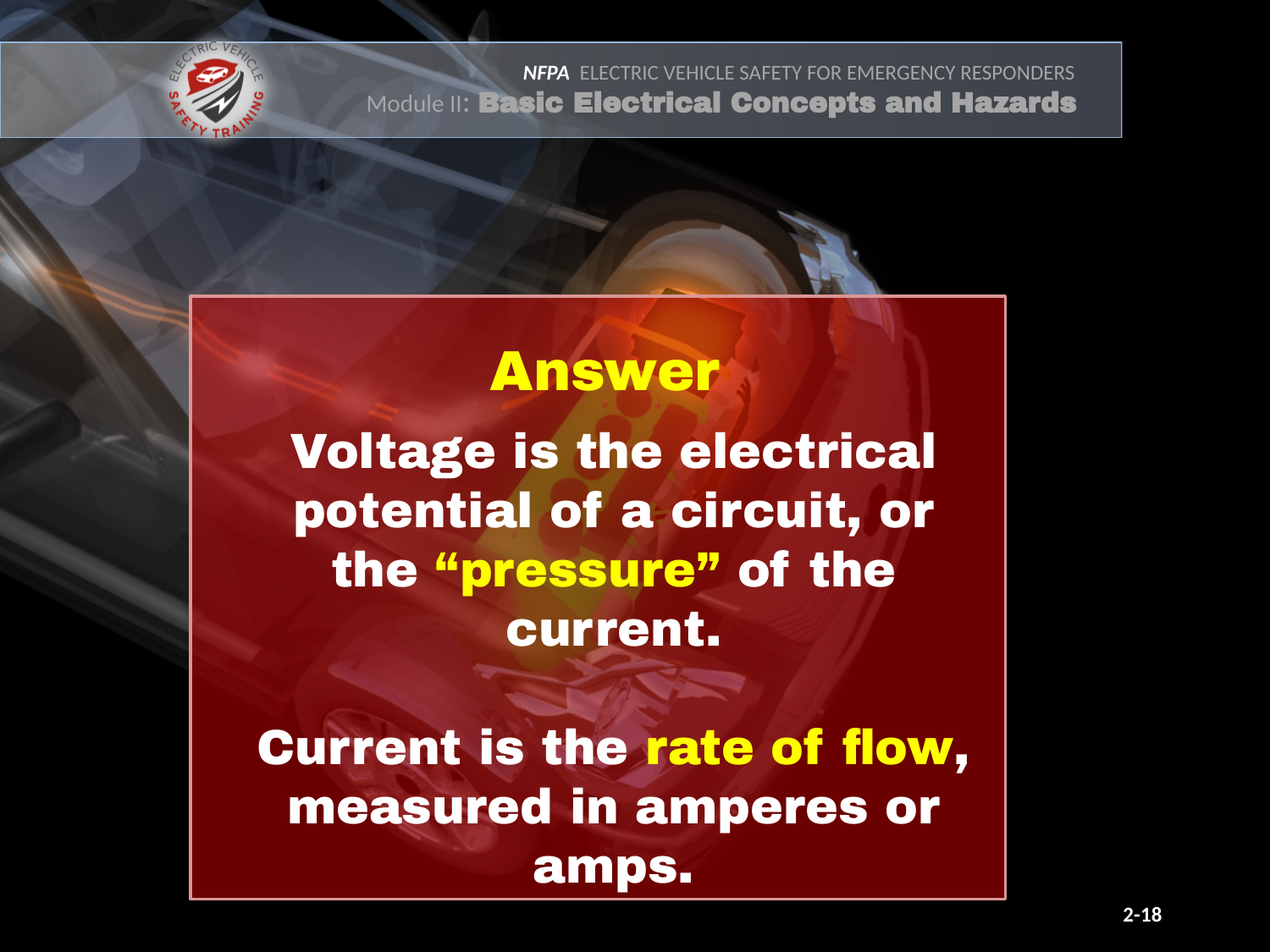

Answer
Voltage is the electrical potential of a circuit, or the “pressure” of the current.

Current is the rate of flow, measured in amperes or amps.
2-18